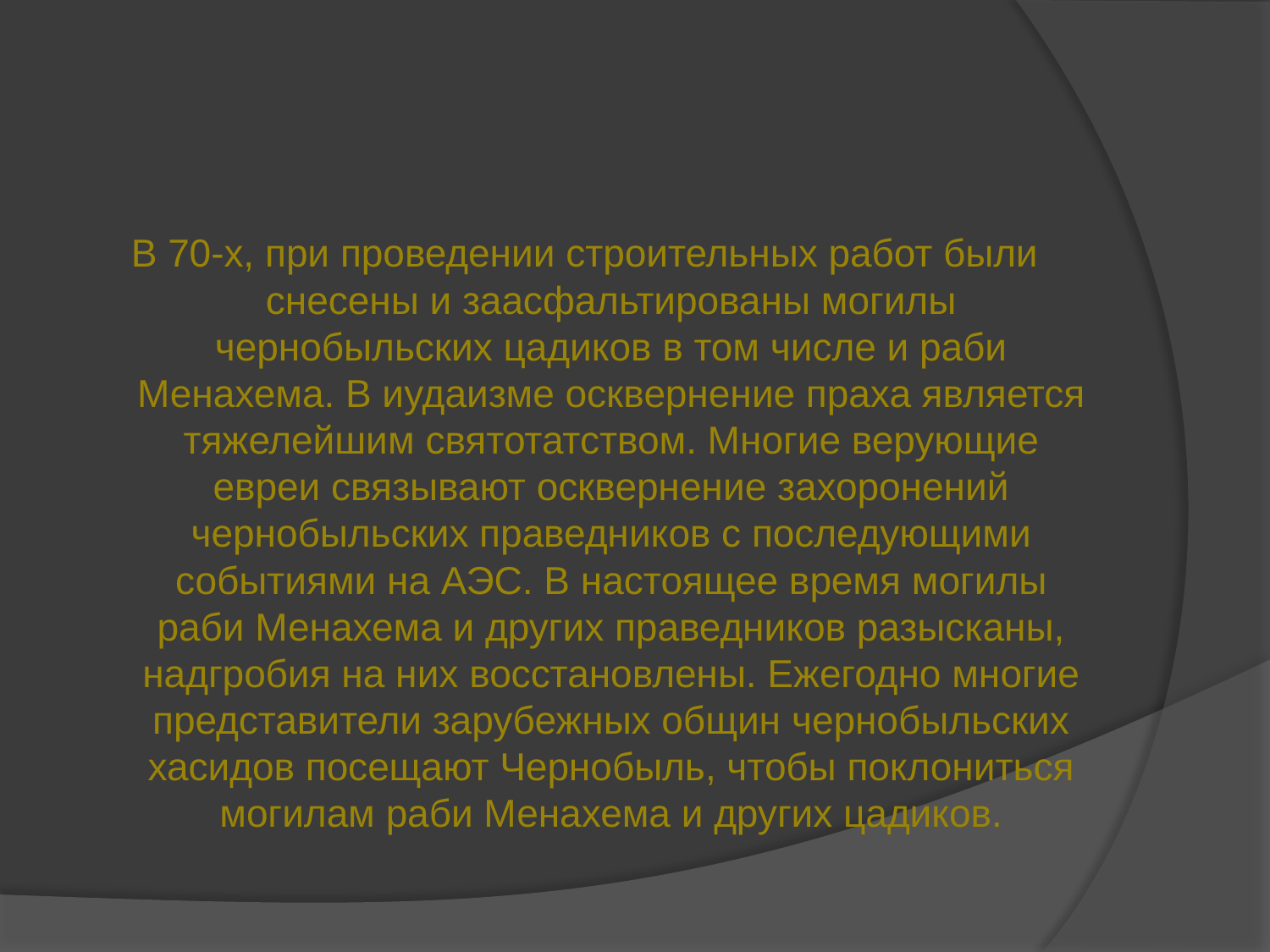

#
В 70-х, при проведении строительных работ были снесены и заасфальтированы могилы чернобыльских цадиков в том числе и раби Менахема. В иудаизме осквернение праха является тяжелейшим святотатством. Многие верующие евреи связывают осквернение захоронений чернобыльских праведников с последующими событиями на АЭС. В настоящее время могилы раби Менахема и других праведников разысканы, надгробия на них восстановлены. Ежегодно многие представители зарубежных общин чернобыльских хасидов посещают Чернобыль, чтобы поклониться могилам раби Менахема и других цадиков.